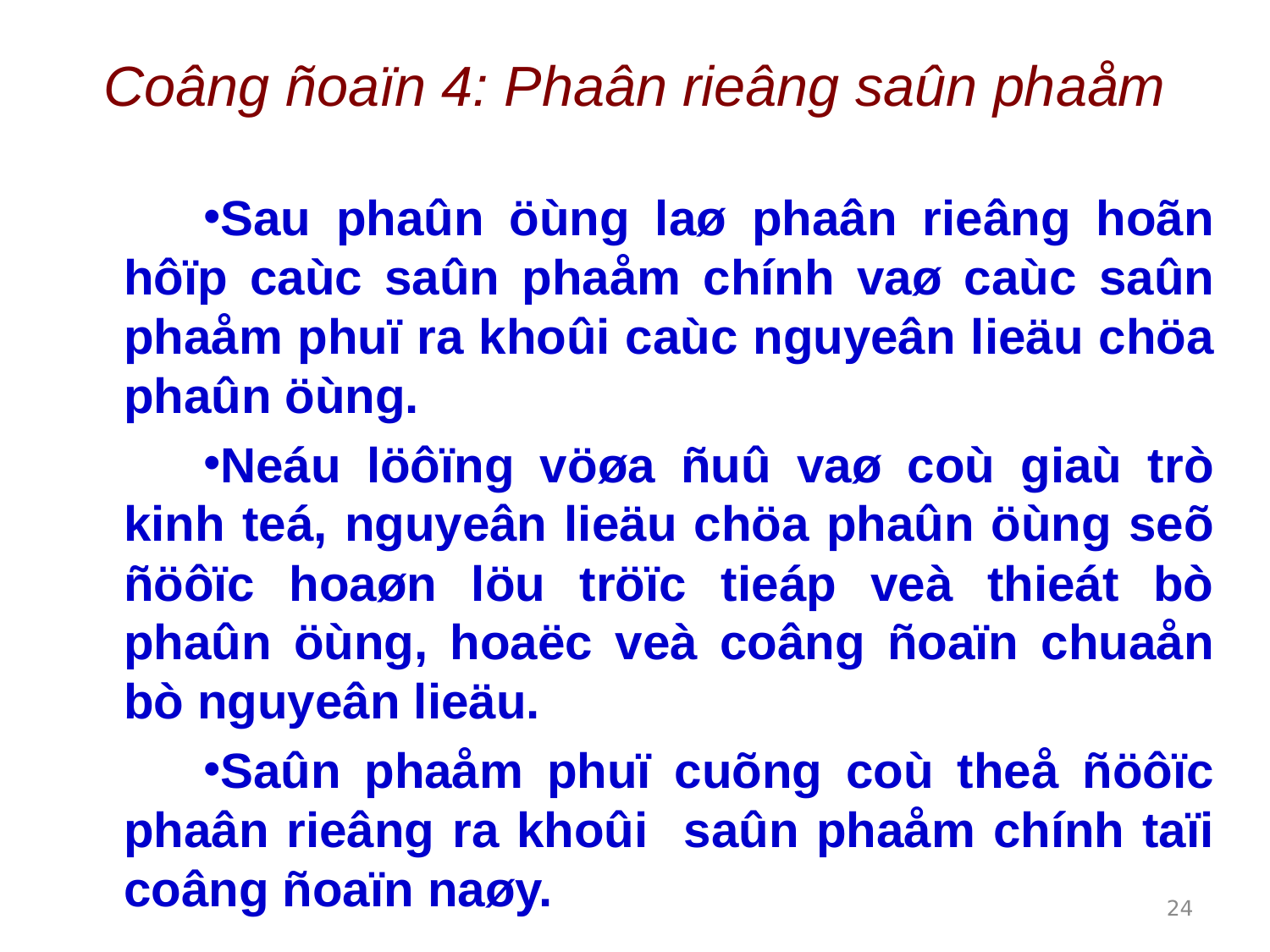

# Coâng ñoaïn 4: Phaân rieâng saûn phaåm
Sau phaûn öùng laø phaân rieâng hoãn hôïp caùc saûn phaåm chính vaø caùc saûn phaåm phuï ra khoûi caùc nguyeân lieäu chöa phaûn öùng.
Neáu löôïng vöøa ñuû vaø coù giaù trò kinh teá, nguyeân lieäu chöa phaûn öùng seõ ñöôïc hoaøn löu tröïc tieáp veà thieát bò phaûn öùng, hoaëc veà coâng ñoaïn chuaån bò nguyeân lieäu.
Saûn phaåm phuï cuõng coù theå ñöôïc phaân rieâng ra khoûi  saûn phaåm chính taïi coâng ñoaïn naøy.
24